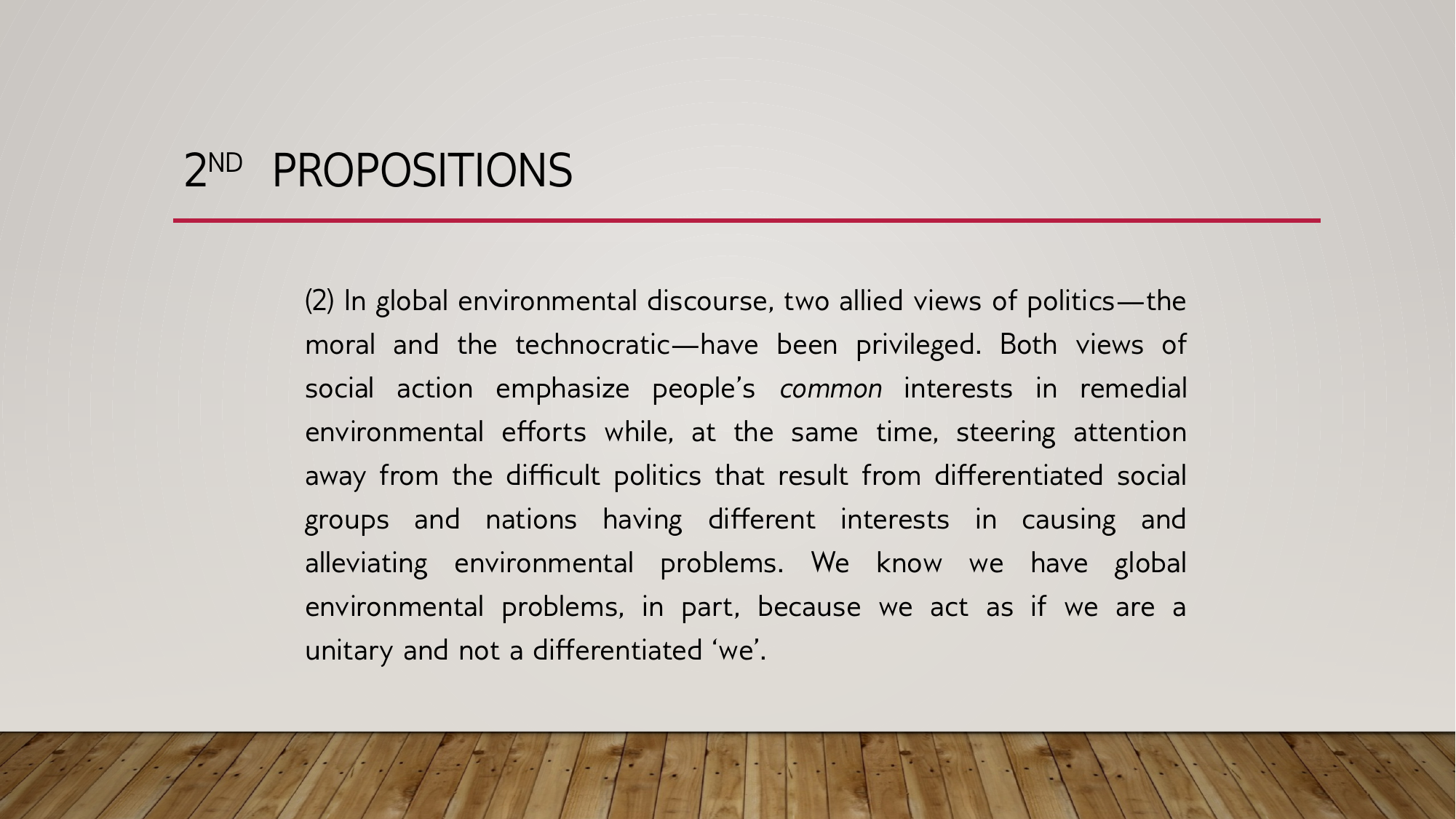

# 2nd  propositions
(2) In global environmental discourse, two allied views of politics—the moral and the technocratic—have been privileged. Both views of social action emphasize people’s common interests in remedial environmental efforts while, at the same time, steering attention away from the difficult politics that result from differentiated social groups and nations having different interests in causing and alleviating environmental problems. We know we have global environmental problems, in part, because we act as if we are a unitary and not a differentiated ‘we’.